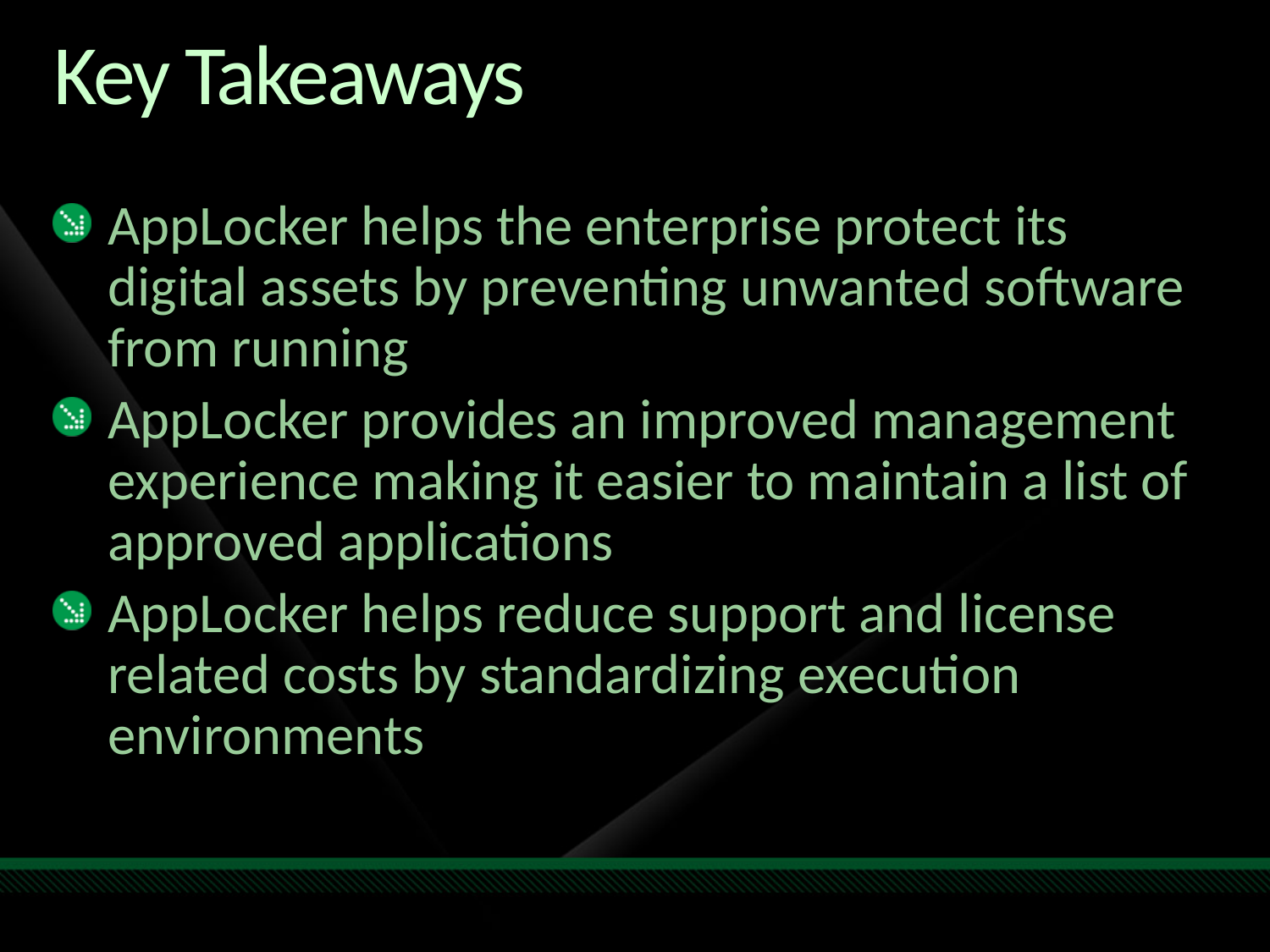

# Key Takeaways
AppLocker helps the enterprise protect its digital assets by preventing unwanted software from running
AppLocker provides an improved management experience making it easier to maintain a list of approved applications
AppLocker helps reduce support and license related costs by standardizing execution environments